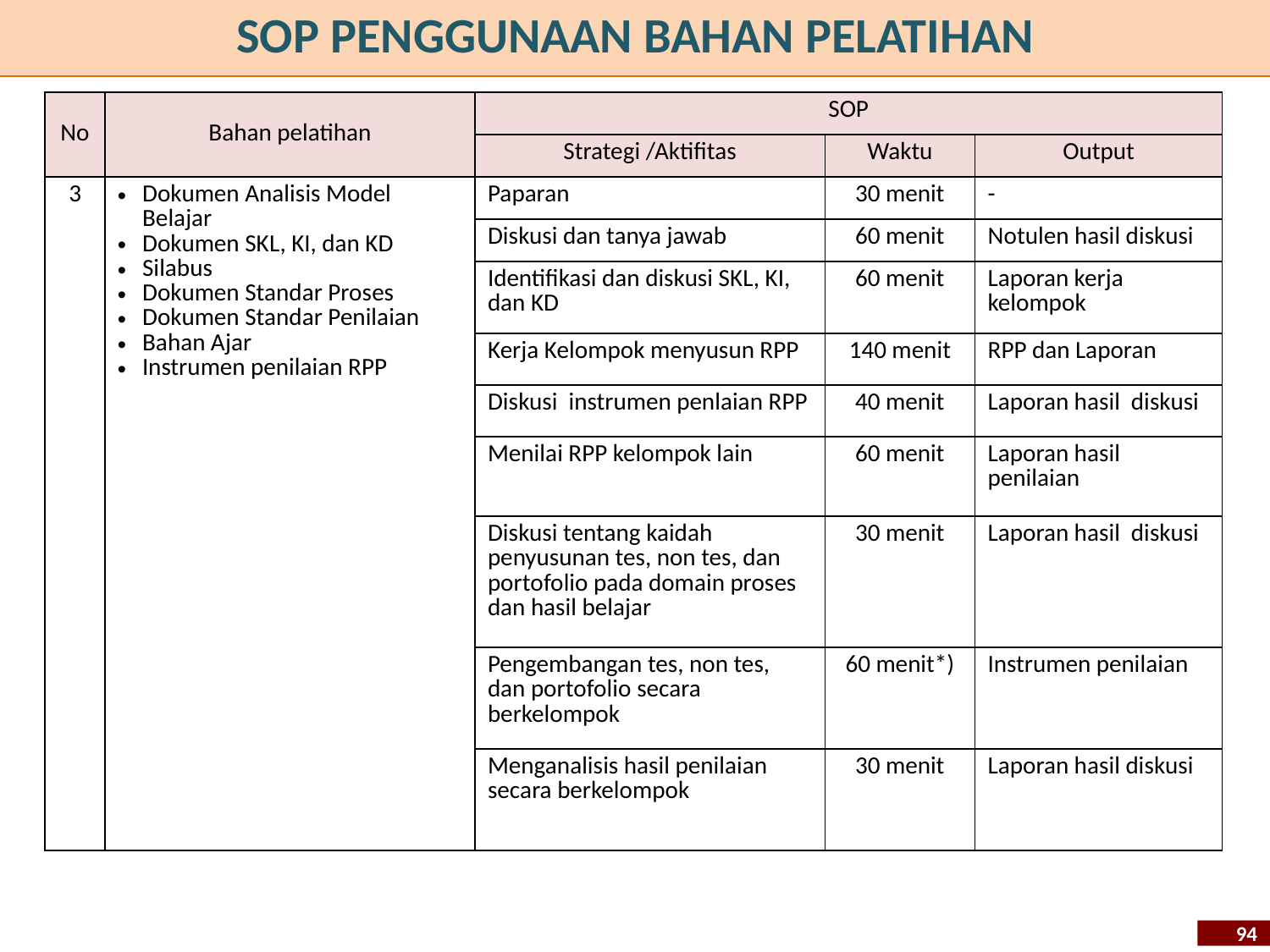

# SOP PENGGUNAAN BAHAN PELATIHAN
| No | Bahan pelatihan | SOP |  |  |
| --- | --- | --- | --- | --- |
|  |  | Strategi /Aktifitas | Waktu | Output |
| 3 | Dokumen Analisis Model Belajar Dokumen SKL, KI, dan KD Silabus Dokumen Standar Proses Dokumen Standar Penilaian Bahan Ajar Instrumen penilaian RPP | Paparan | 30 menit | - |
|  |  | Diskusi dan tanya jawab | 60 menit | Notulen hasil diskusi |
|  |  | Identifikasi dan diskusi SKL, KI, dan KD | 60 menit | Laporan kerja kelompok |
|  |  | Kerja Kelompok menyusun RPP | 140 menit | RPP dan Laporan |
|  |  | Diskusi instrumen penlaian RPP | 40 menit | Laporan hasil diskusi |
|  |  | Menilai RPP kelompok lain | 60 menit | Laporan hasil penilaian |
|  |  | Diskusi tentang kaidah penyusunan tes, non tes, dan portofolio pada domain proses dan hasil belajar | 30 menit | Laporan hasil diskusi |
|  |  | Pengembangan tes, non tes, dan portofolio secara berkelompok | 60 menit\*) | Instrumen penilaian |
|  |  | Menganalisis hasil penilaian secara berkelompok | 30 menit | Laporan hasil diskusi |
94